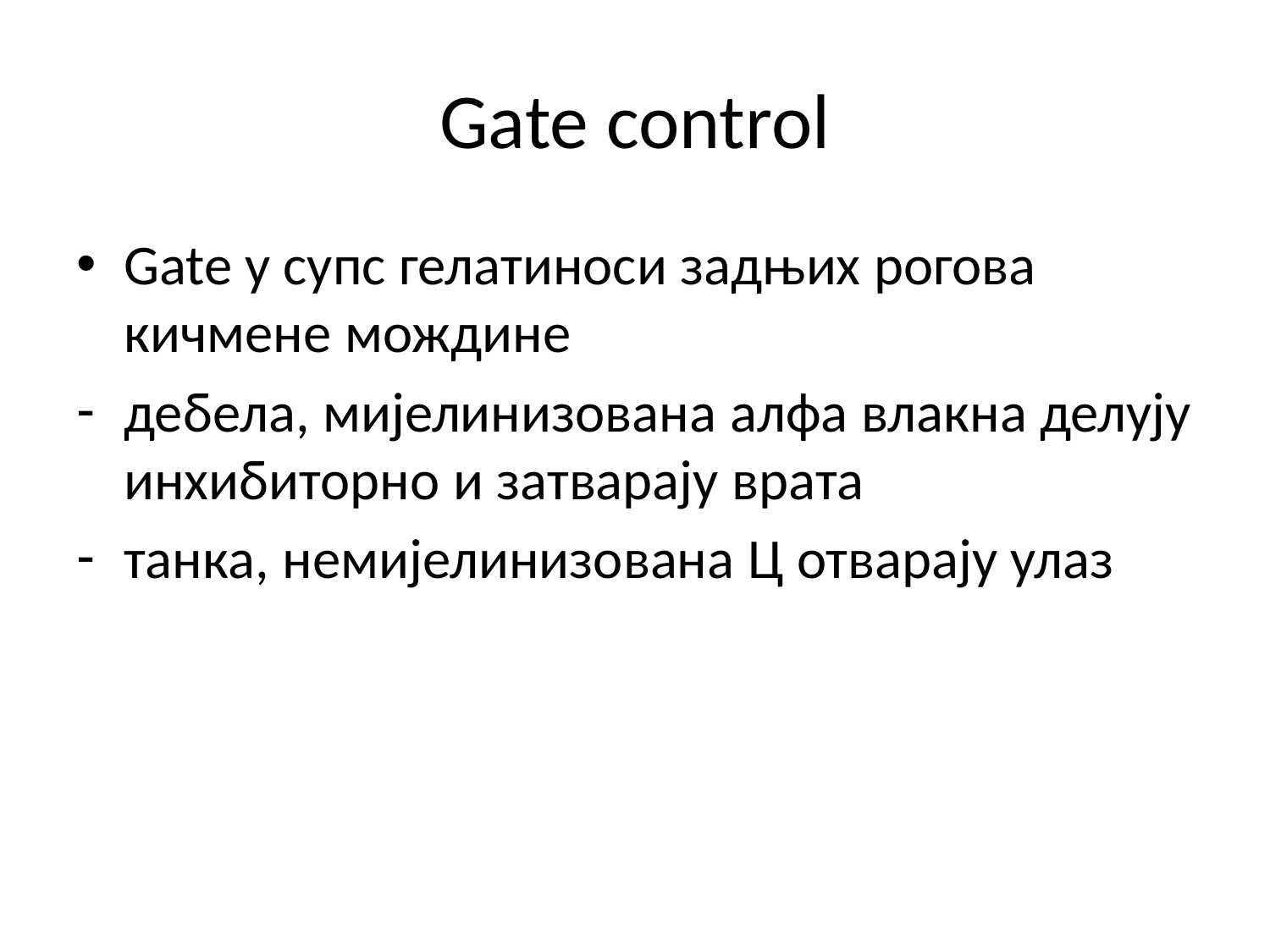

# Gate control
Gate у супс гелатиноси задњих рогова кичмене мождине
дебела, мијелинизована алфа влакна делују инхибиторно и затварају врата
танка, немијелинизована Ц отварају улаз